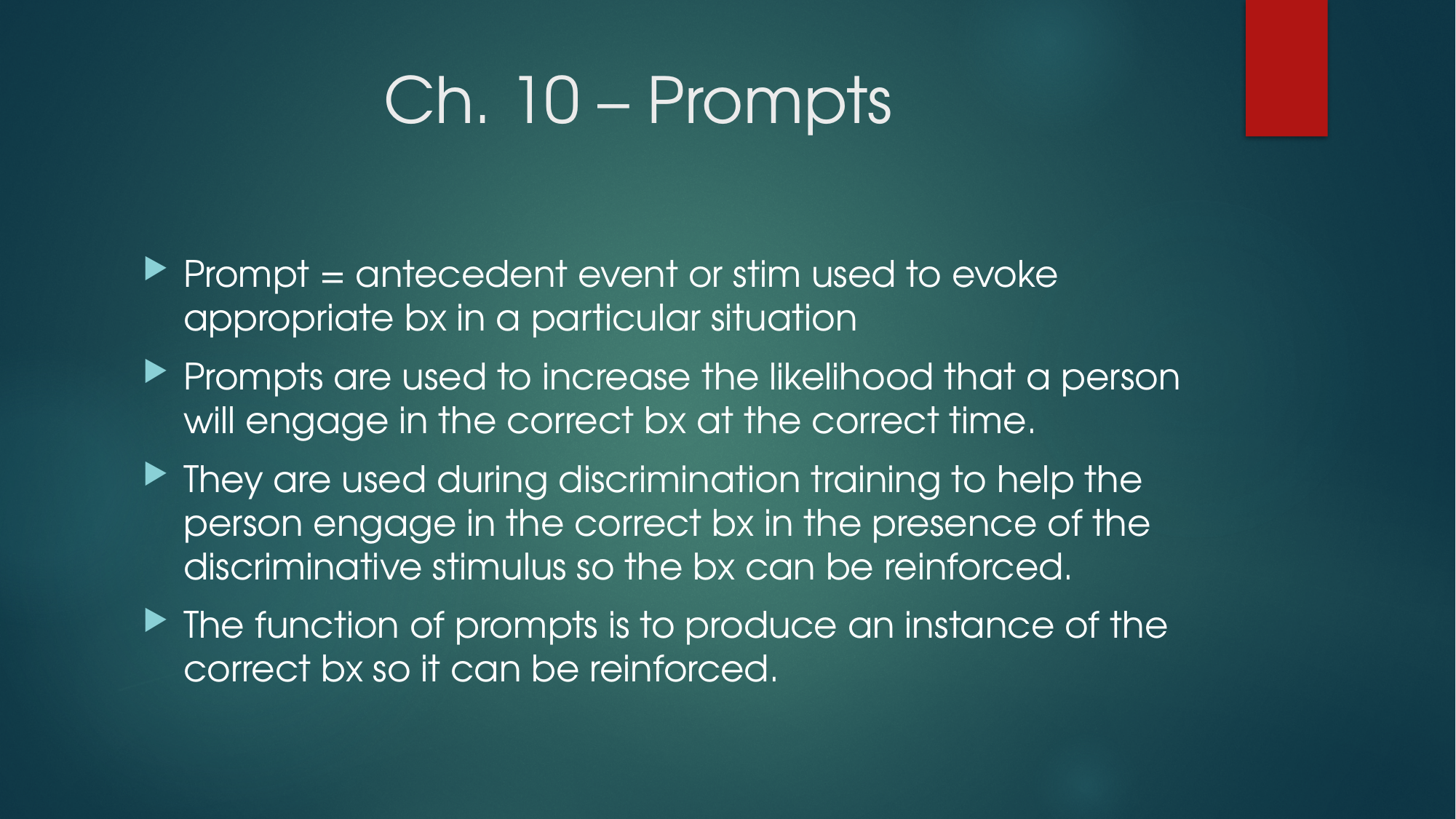

# Ch. 10 – Prompts
Prompt = antecedent event or stim used to evoke appropriate bx in a particular situation
Prompts are used to increase the likelihood that a person will engage in the correct bx at the correct time.
They are used during discrimination training to help the person engage in the correct bx in the presence of the discriminative stimulus so the bx can be reinforced.
The function of prompts is to produce an instance of the correct bx so it can be reinforced.